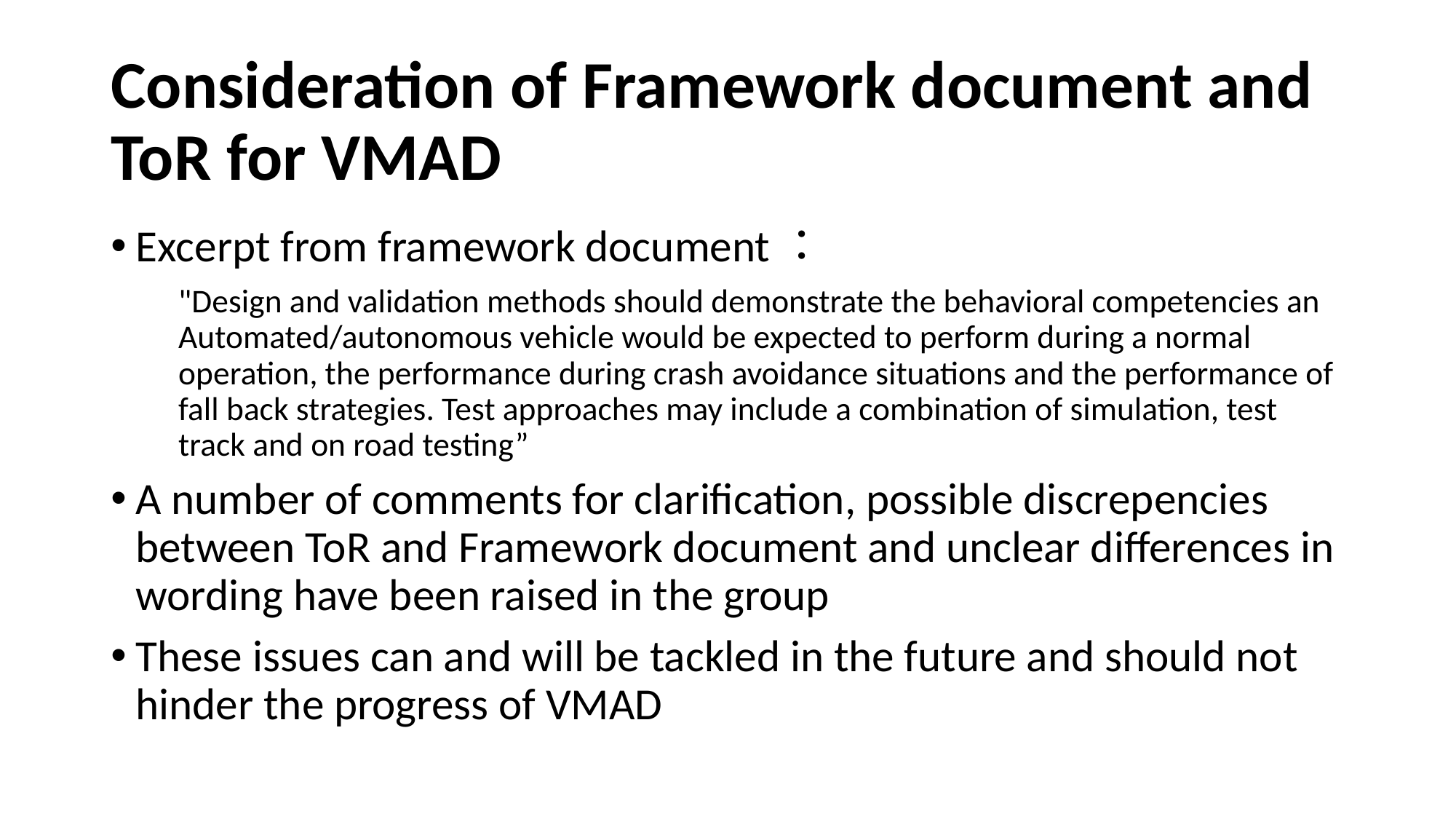

# Consideration of Framework document and ToR for VMAD
Excerpt from framework document：
"Design and validation methods should demonstrate the behavioral competencies an Automated/autonomous vehicle would be expected to perform during a normal operation, the performance during crash avoidance situations and the performance of fall back strategies. Test approaches may include a combination of simulation, test track and on road testing”
A number of comments for clarification, possible discrepencies between ToR and Framework document and unclear differences in wording have been raised in the group
These issues can and will be tackled in the future and should not hinder the progress of VMAD